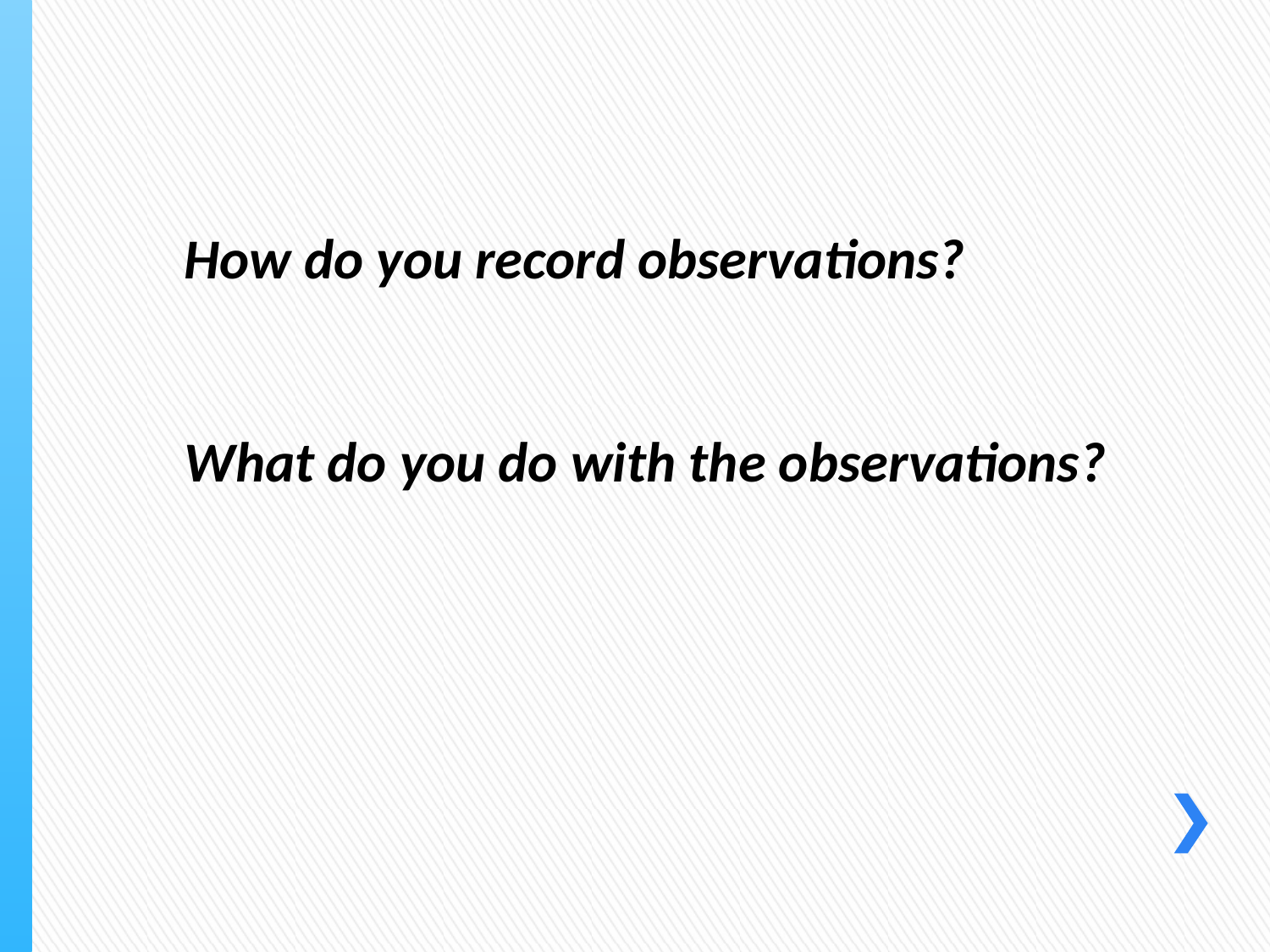

How do you record observations?

What do you do with the observations?